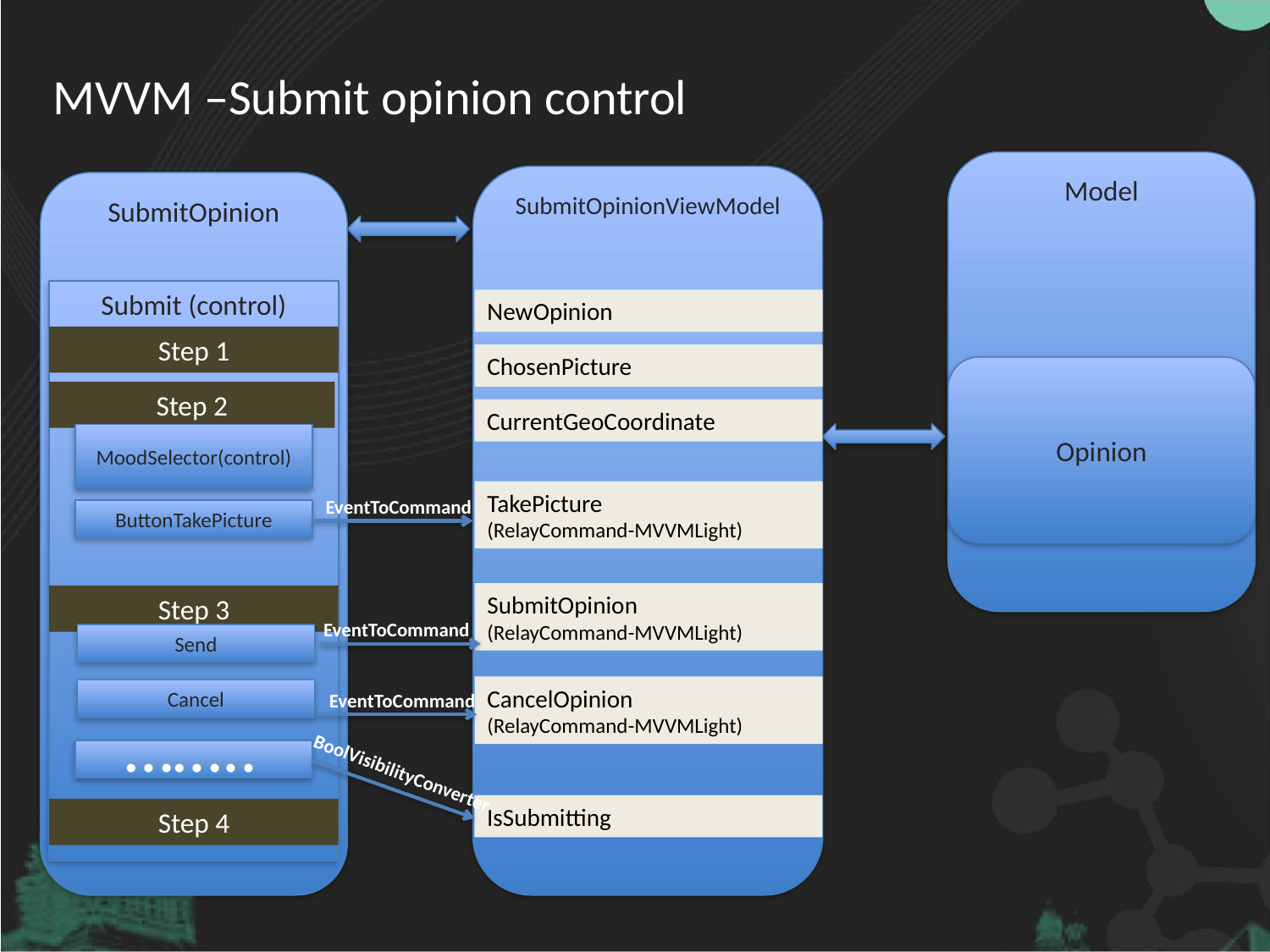

# MVVM –Submit opinion control
Model
SubmitOpinionViewModel
NewOpinion
ChosenPicture
CurrentGeoCoordinate
TakePicture
(RelayCommand-MVVMLight)
SubmitOpinion
(RelayCommand-MVVMLight)
CancelOpinion
(RelayCommand-MVVMLight)
IsSubmitting
SubmitOpinion
Submit (control)
Step 1
Step 2
MoodSelector(control)
ButtonTakePicture
Step 3
Send
Cancel
……..

Step 4

Opinion

EventToCommand
EventToCommand
EventToCommand
BoolVisibilityConverter